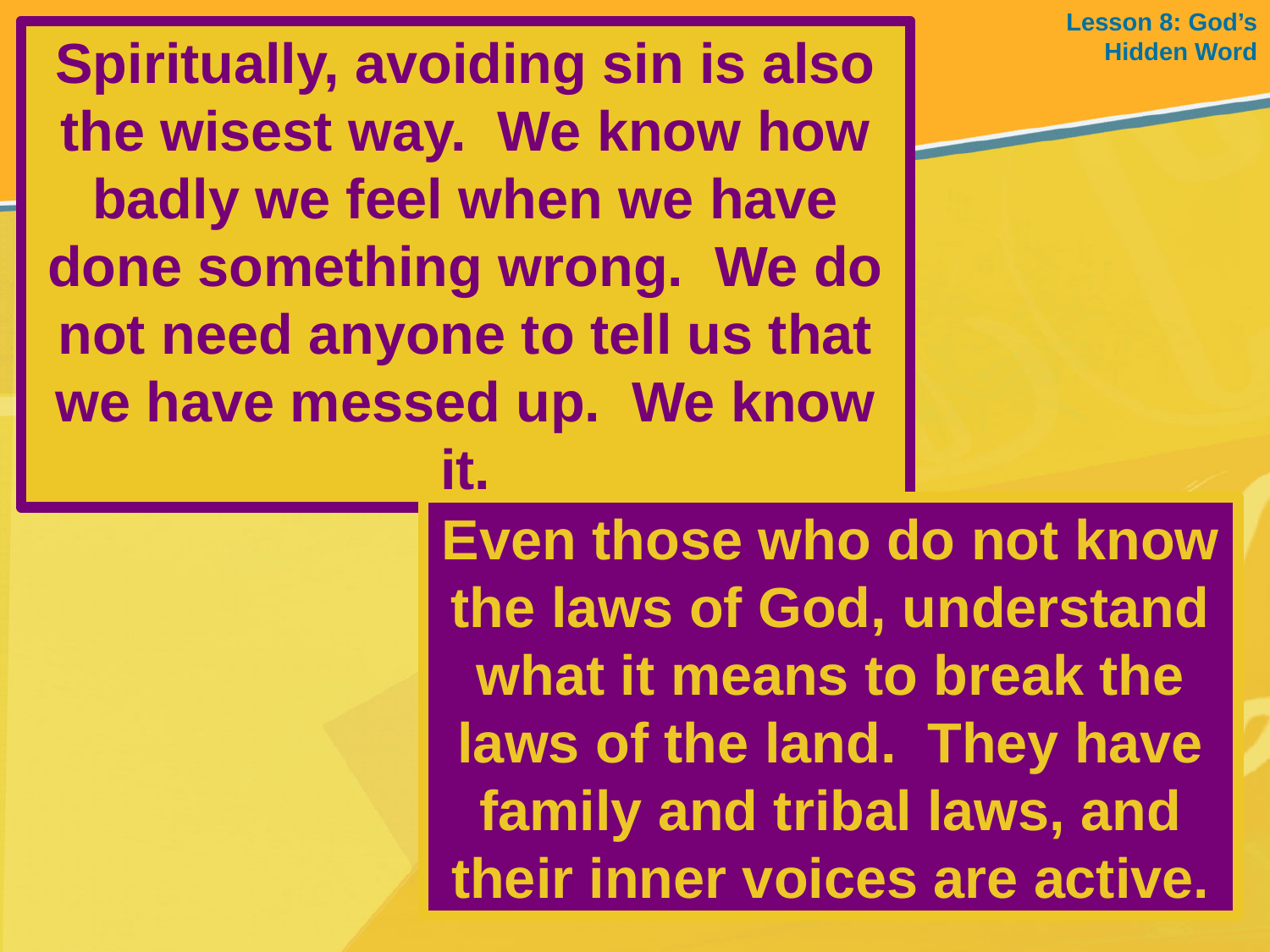

Lesson 8: God’s Hidden Word
Spiritually, avoiding sin is also the wisest way.  We know how badly we feel when we have done something wrong.  We do not need anyone to tell us that we have messed up.  We know it.
Even those who do not know the laws of God, understand what it means to break the laws of the land.  They have family and tribal laws, and their inner voices are active.